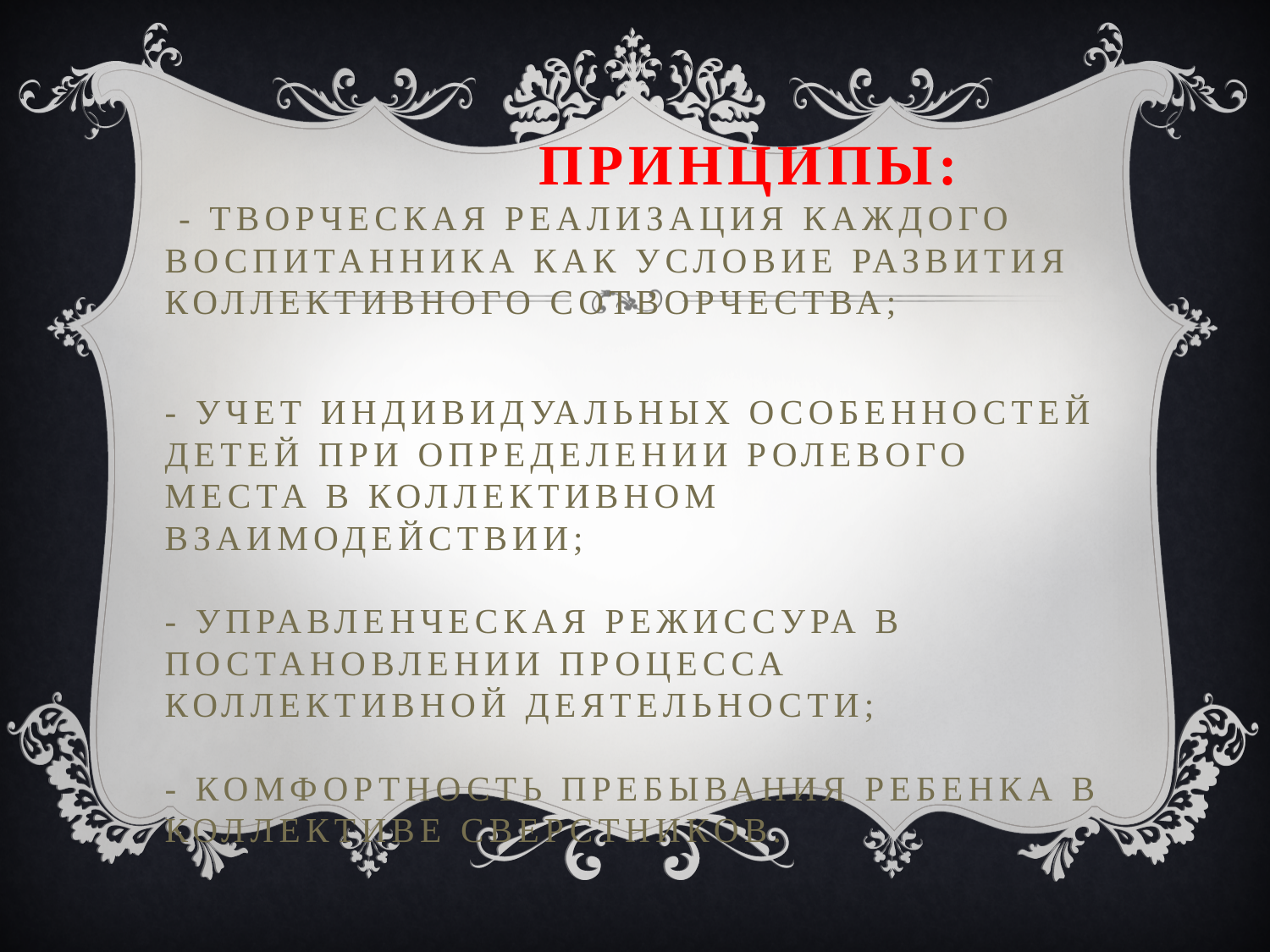

# Принципы: - творческая реализация каждого воспитанника как условие развития коллективного сотворчества; - учет индивидуальных особенностей детей при определении ролевого места в коллективном взаимодействии; - управленческая режиссура в постановлении процесса коллективной деятельности; - комфортность пребывания ребенка в коллективе сверстников.